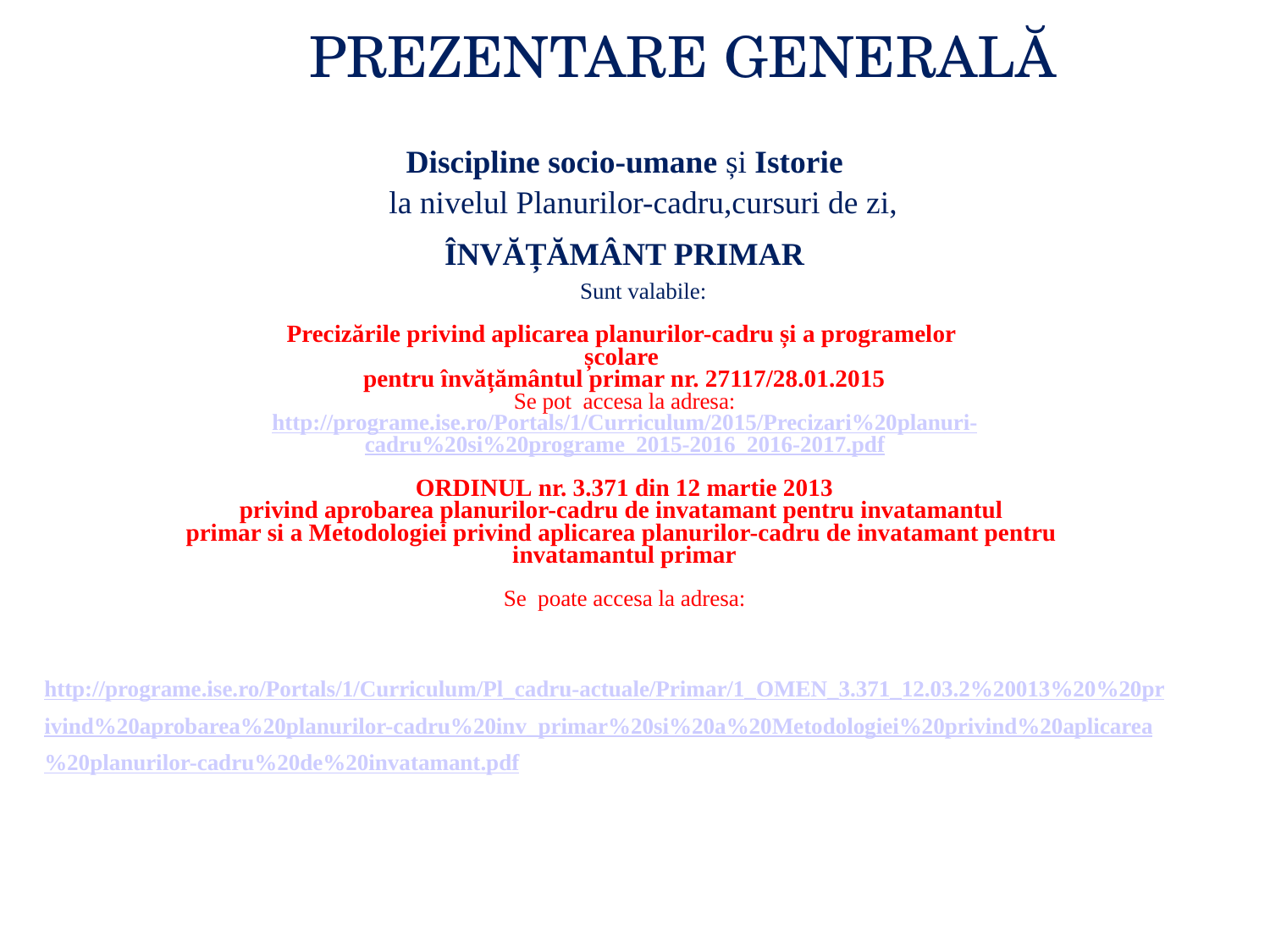

PREZENTARE GENERALĂ

Discipline socio-umane și Istorie
la nivelul Planurilor-cadru,cursuri de zi,

ÎNVĂȚĂMÂNT PRIMAR
Sunt valabile:

Precizările privind aplicarea planurilor-cadru și a programelor
școlare
pentru învățământul primar nr. 27117/28.01.2015
Se pot  accesa la adresa:
http://programe.ise.ro/Portals/1/Curriculum/2015/Precizari%20planuri-
cadru%20si%20programe_2015-2016_2016-2017.pdf

ORDINUL nr. 3.371 din 12 martie 2013
privind aprobarea planurilor-cadru de invatamant pentru invatamantul
primar si a Metodologiei privind aplicarea planurilor-cadru de invatamant pentru
invatamantul primar

Se  poate accesa la adresa:
	http://programe.ise.ro/Portals/1/Curriculum/Pl_cadru-actuale/Primar/1_OMEN_3.371_12.03.2%20013%20%20privind%20aprobarea%20planurilor-cadru%20inv_primar%20si%20a%20Metodologiei%20privind%20aplicarea%20planurilor-cadru%20de%20invatamant.pdf

9